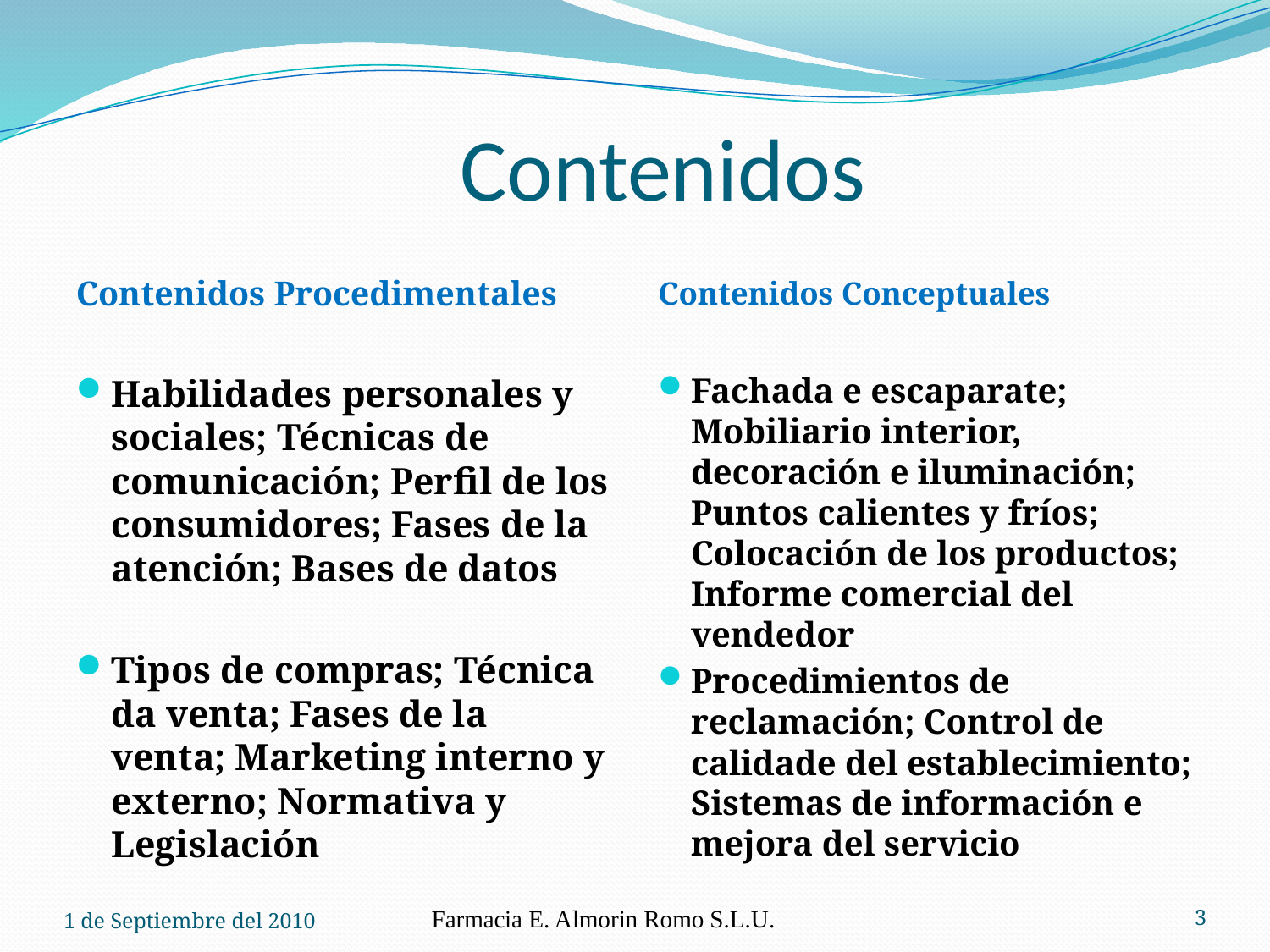

# Contenidos
Contenidos Procedimentales

Habilidades personales y sociales; Técnicas de comunicación; Perfil de los consumidores; Fases de la atención; Bases de datos

Tipos de compras; Técnica da venta; Fases de la venta; Marketing interno y externo; Normativa y Legislación

Contenidos Conceptuales

Fachada e escaparate; Mobiliario interior, decoración e iluminación; Puntos calientes y fríos; Colocación de los productos; Informe comercial del vendedor
Procedimientos de reclamación; Control de calidade del establecimiento; Sistemas de información e mejora del servicio
1 de Septiembre del 2010
Farmacia E. Almorin Romo S.L.U.
3